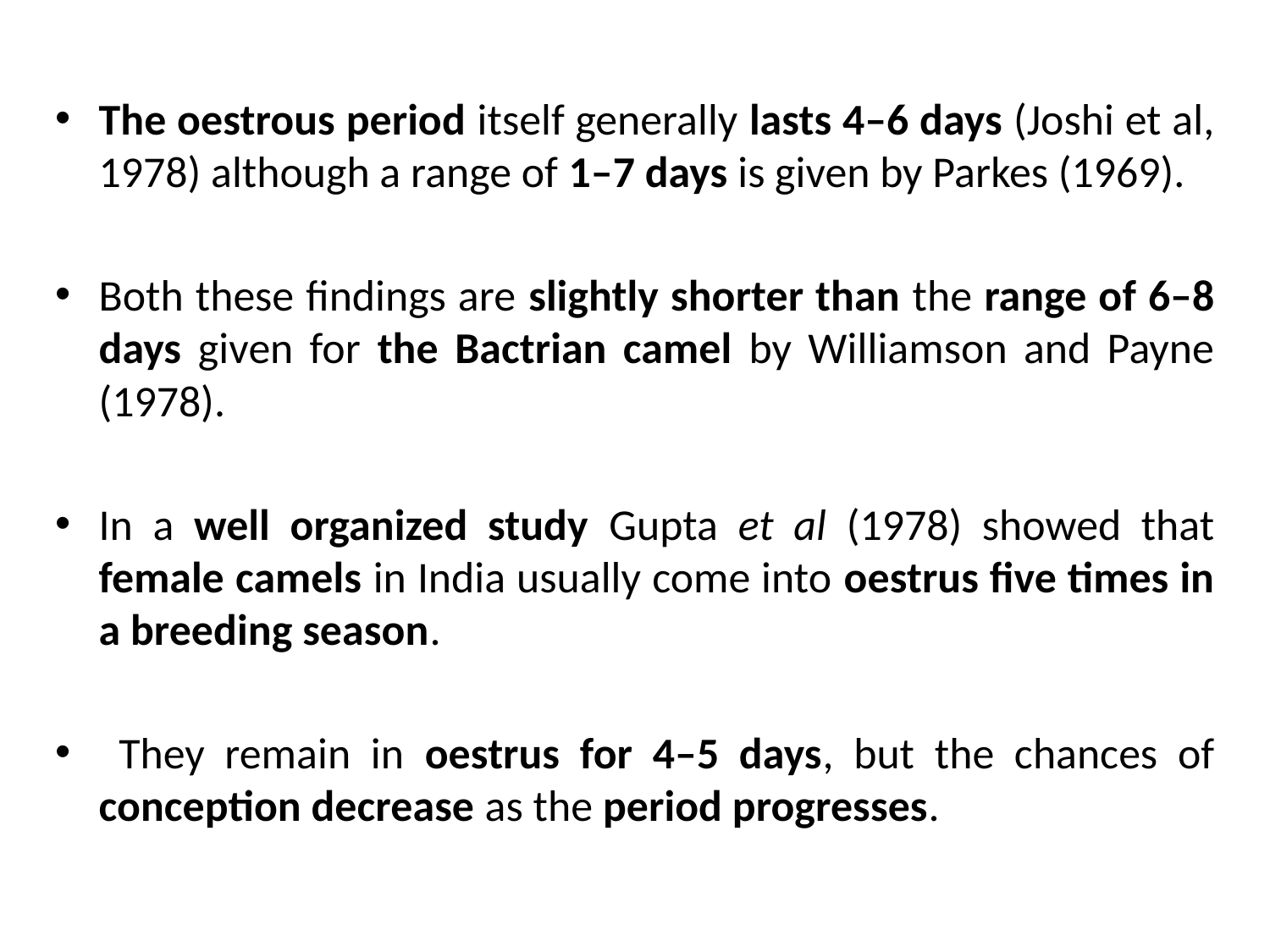

The oestrous period itself generally lasts 4–6 days (Joshi et al, 1978) although a range of 1–7 days is given by Parkes (1969).

Both these findings are slightly shorter than the range of 6–8 days given for the Bactrian camel by Williamson and Payne (1978).

In a well organized study Gupta et al (1978) showed that female camels in India usually come into oestrus five times in a breeding season.

 They remain in oestrus for 4–5 days, but the chances of conception decrease as the period progresses.